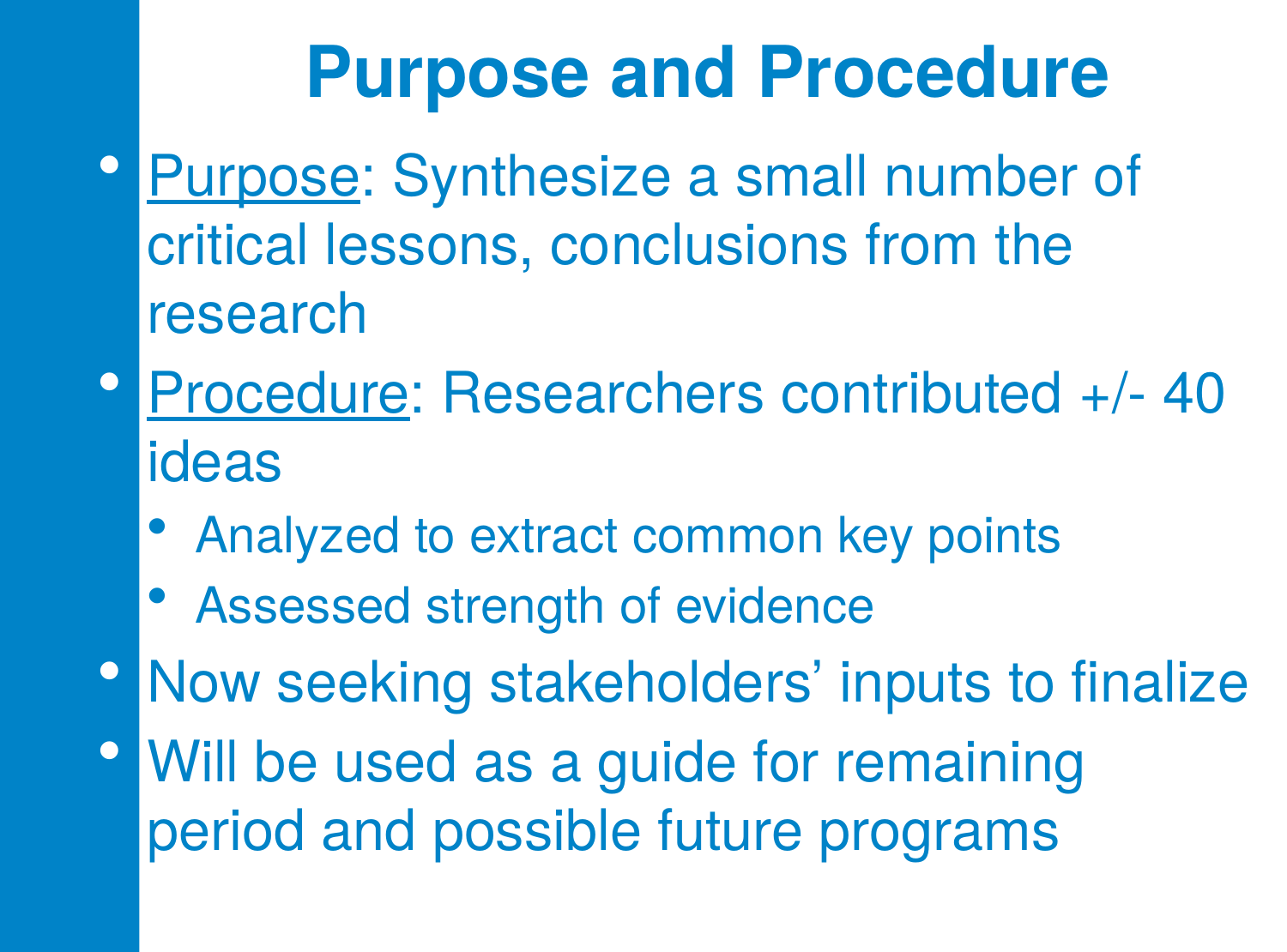

# Purpose and Procedure
Purpose: Synthesize a small number of critical lessons, conclusions from the research
Procedure: Researchers contributed +/- 40 ideas
Analyzed to extract common key points
Assessed strength of evidence
Now seeking stakeholders’ inputs to finalize
Will be used as a guide for remaining period and possible future programs